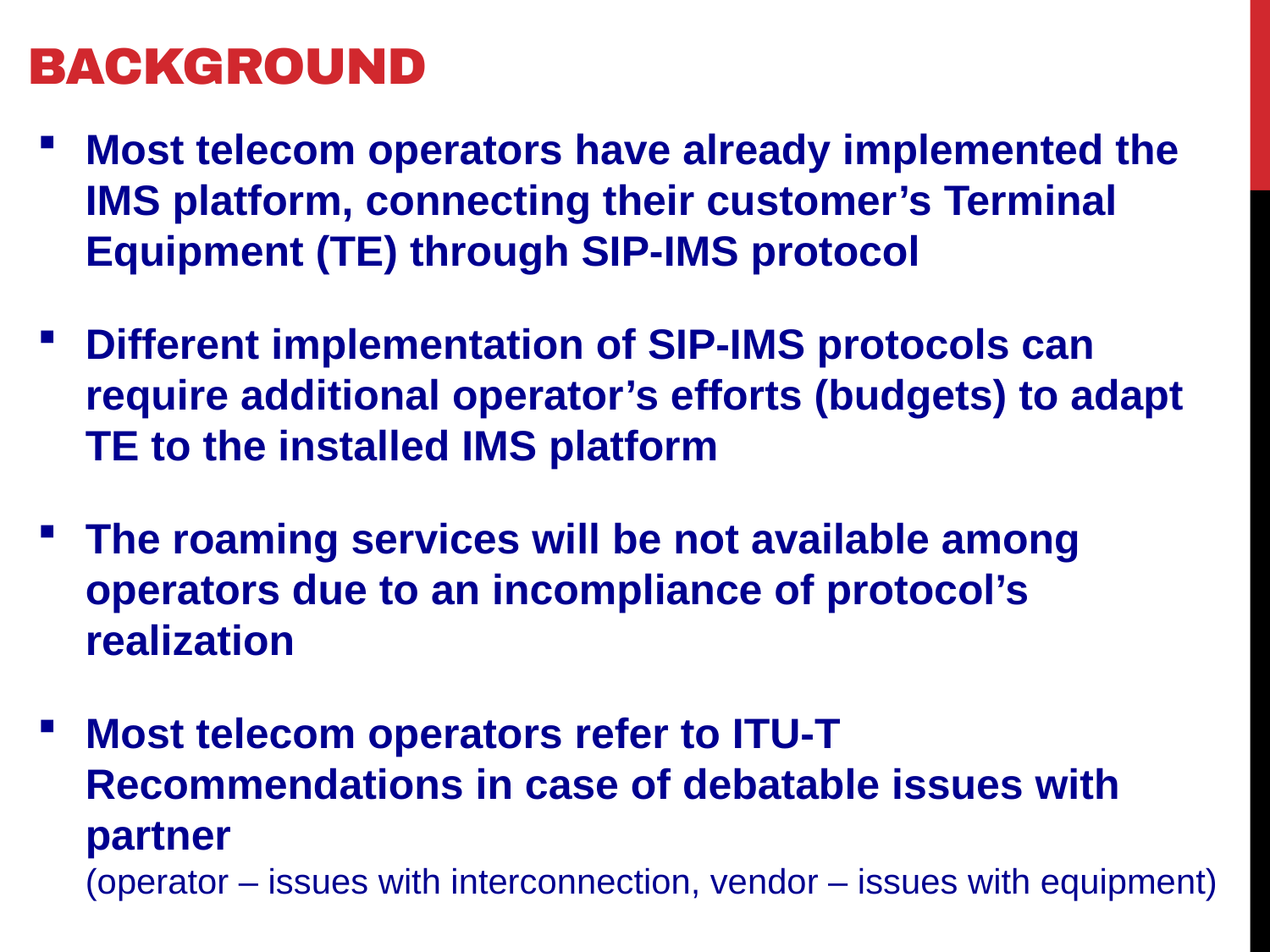

# Background
Most telecom operators have already implemented the IMS platform, connecting their customer’s Terminal Equipment (TE) through SIP-IMS protocol
Different implementation of SIP-IMS protocols can require additional operator’s efforts (budgets) to adapt TE to the installed IMS platform
The roaming services will be not available among operators due to an incompliance of protocol’s realization
Most telecom operators refer to ITU-T Recommendations in case of debatable issues with partner
(operator – issues with interconnection, vendor – issues with equipment)